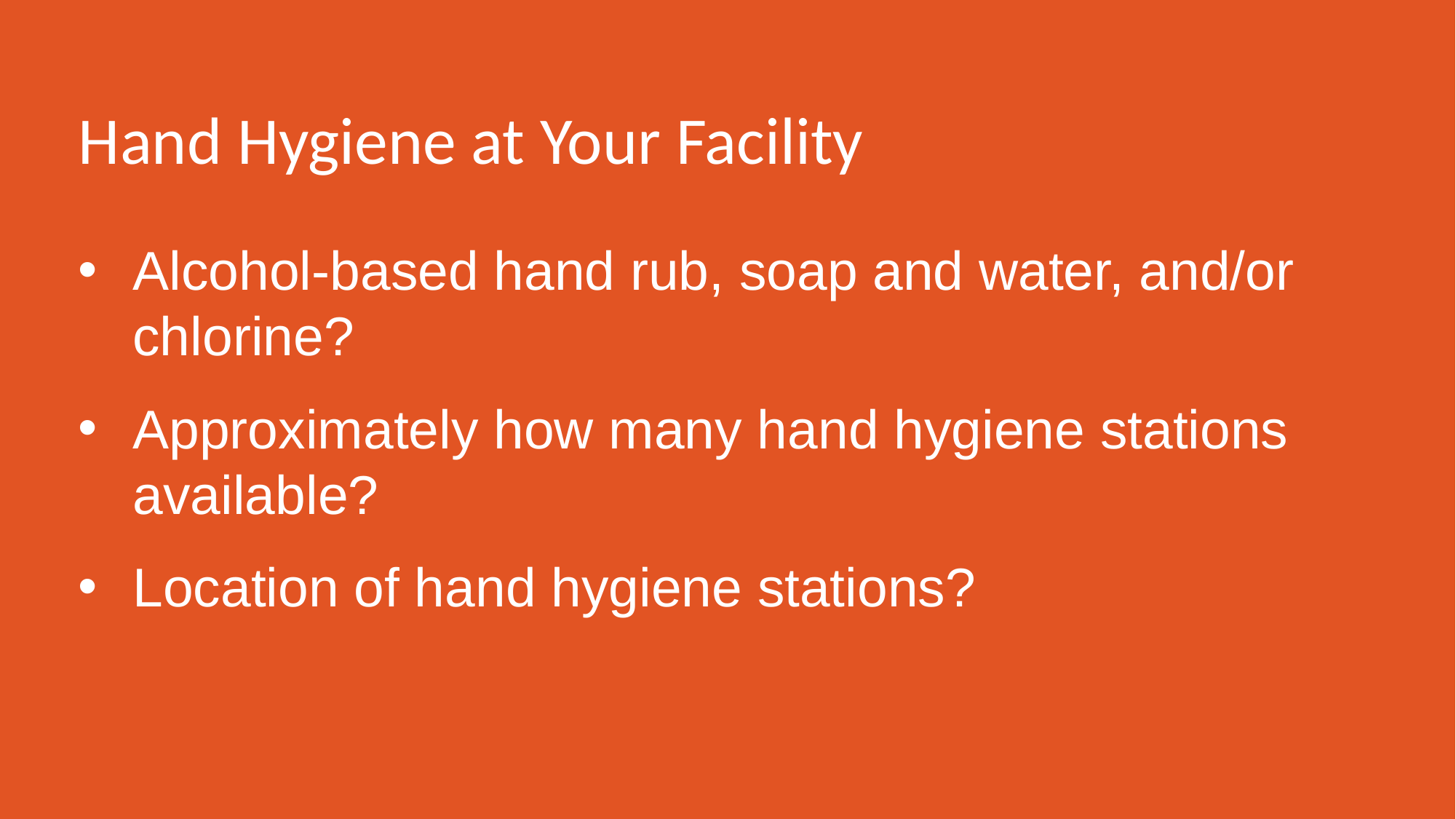

Hand Hygiene at Your Facility
Alcohol-based hand rub, soap and water, and/or chlorine?
Approximately how many hand hygiene stations available?
Location of hand hygiene stations?